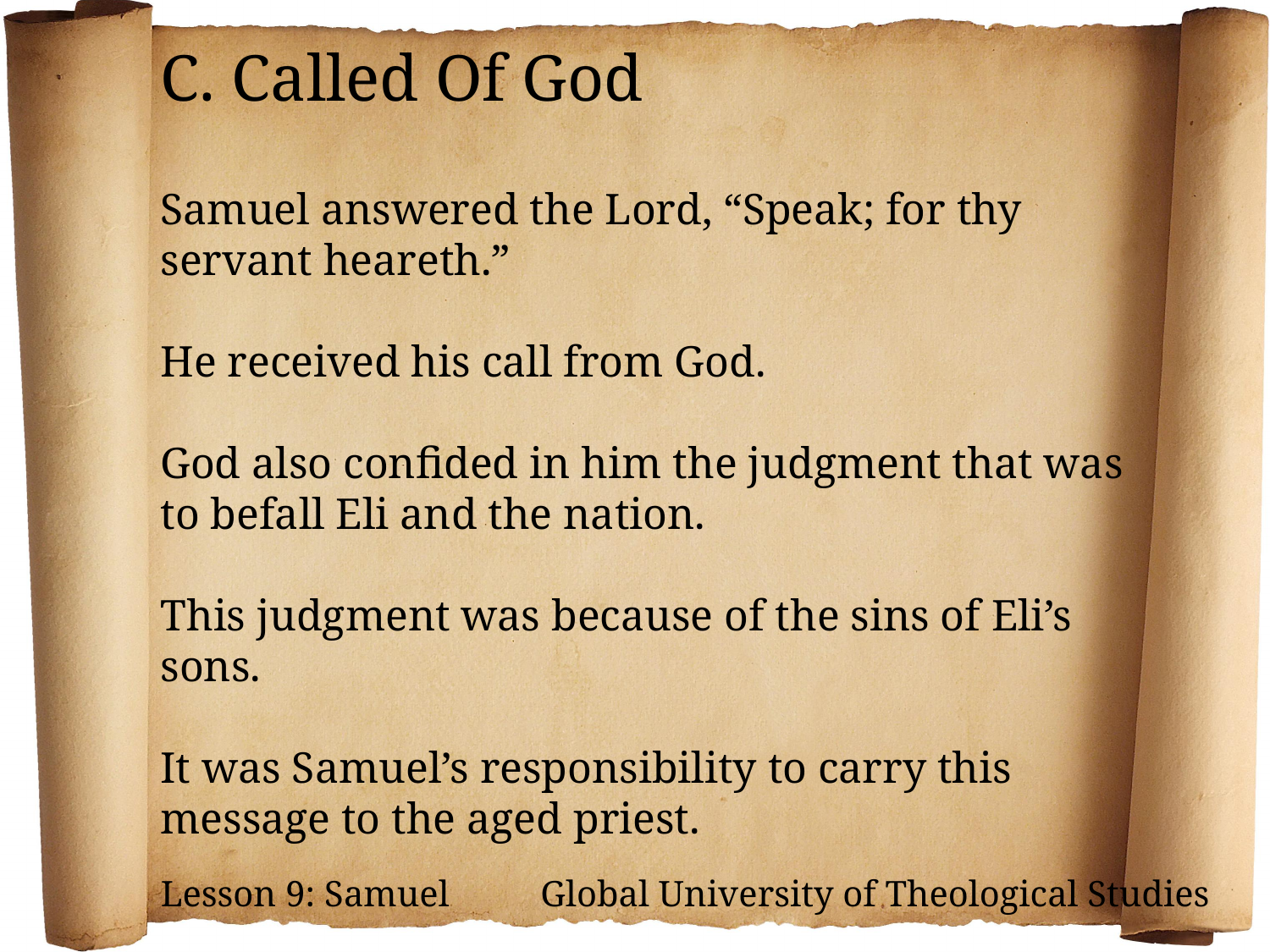

C. Called Of God
Samuel answered the Lord, “Speak; for thy servant heareth.”

He received his call from God.

God also confided in him the judgment that was to befall Eli and the nation.

This judgment was because of the sins of Eli’s sons.

It was Samuel’s responsibility to carry this message to the aged priest.
Lesson 9: Samuel          Global University of Theological Studies